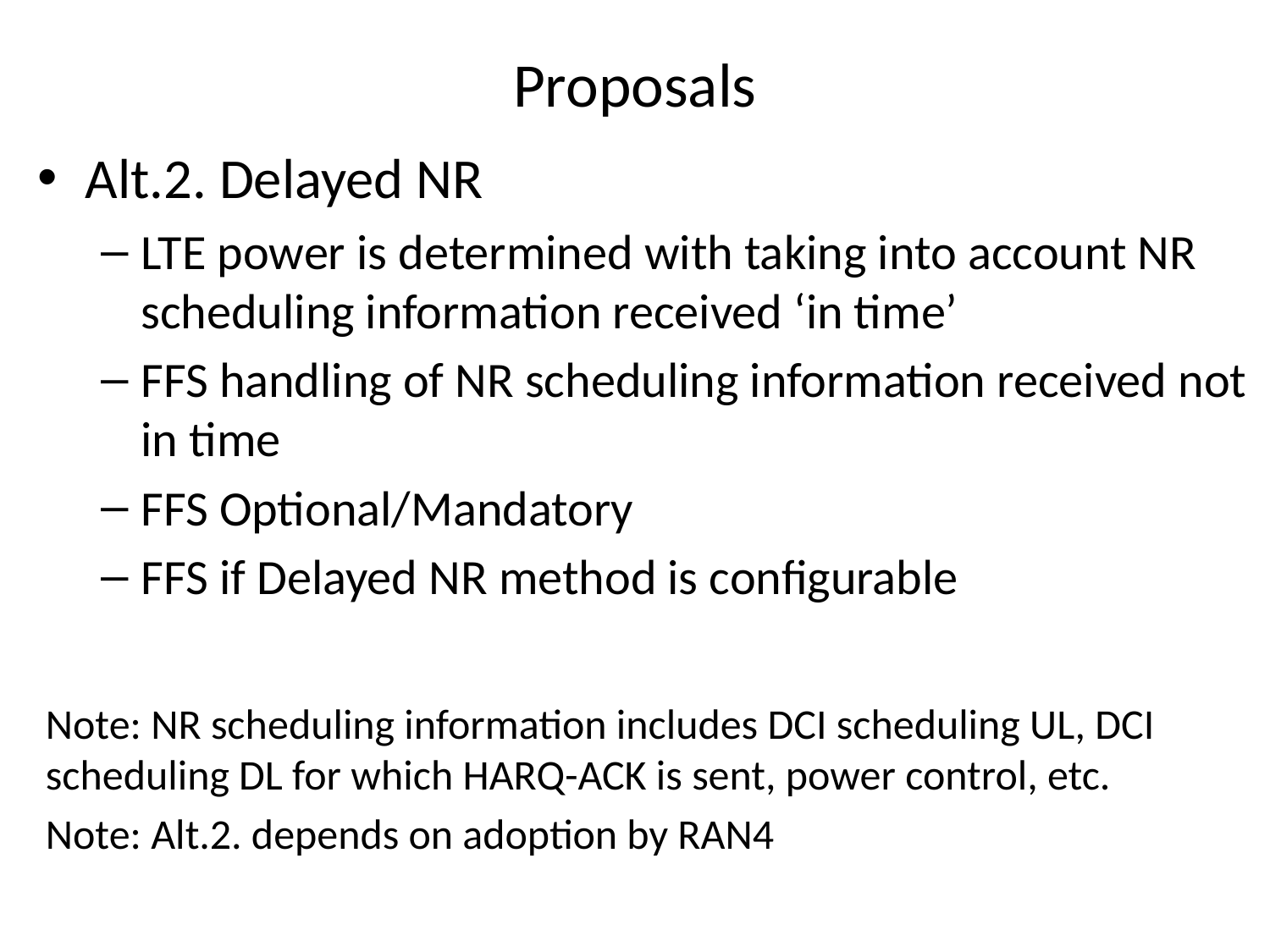

# Proposals
Alt.2. Delayed NR
LTE power is determined with taking into account NR scheduling information received ‘in time’
FFS handling of NR scheduling information received not in time
FFS Optional/Mandatory
FFS if Delayed NR method is configurable

Note: NR scheduling information includes DCI scheduling UL, DCI scheduling DL for which HARQ-ACK is sent, power control, etc.
Note: Alt.2. depends on adoption by RAN4